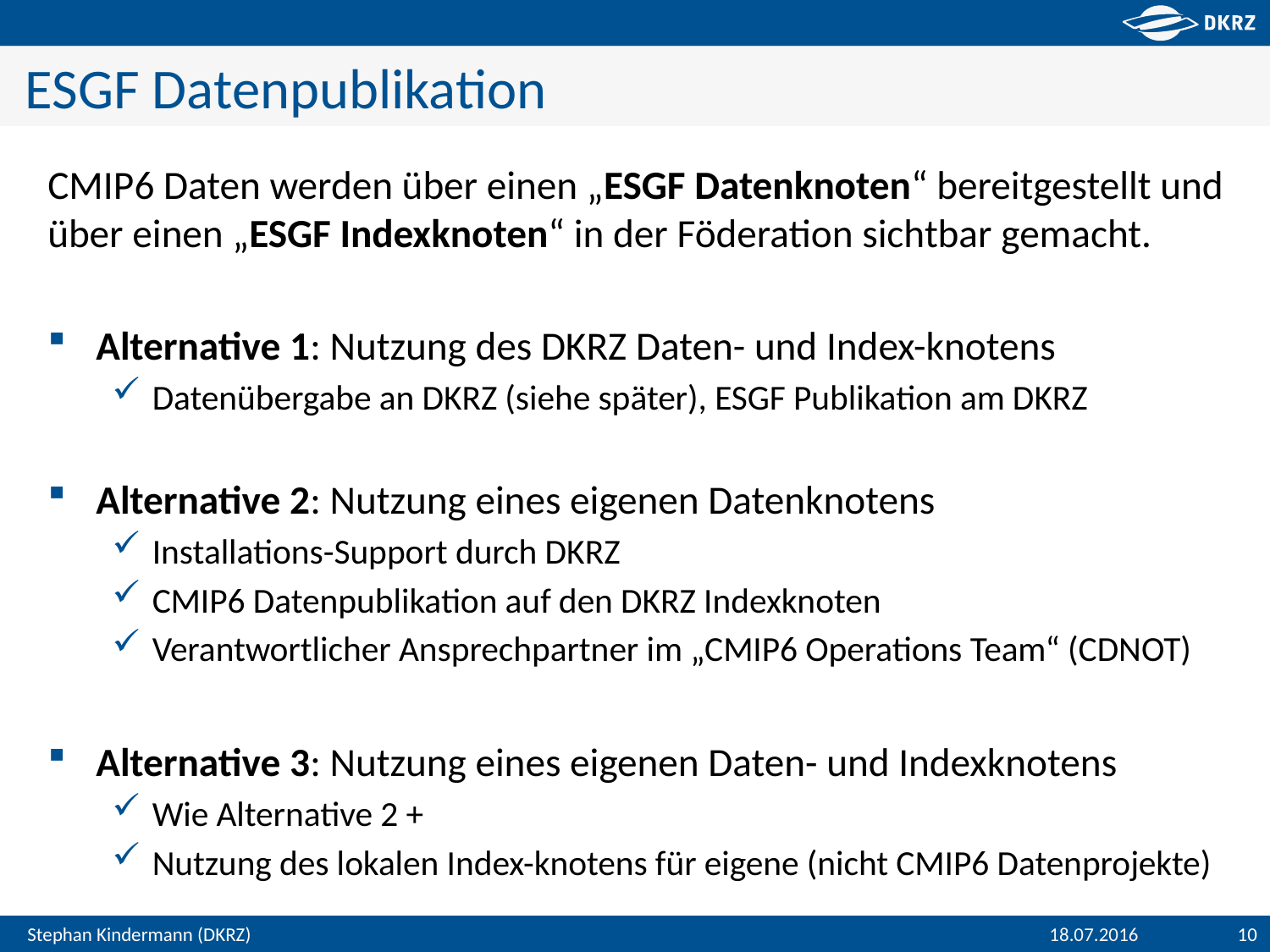

# ESGF Datenpublikation
CMIP6 Daten werden über einen „ESGF Datenknoten“ bereitgestellt und über einen „ESGF Indexknoten“ in der Föderation sichtbar gemacht.

Alternative 1: Nutzung des DKRZ Daten- und Index-knotens
Datenübergabe an DKRZ (siehe später), ESGF Publikation am DKRZ

Alternative 2: Nutzung eines eigenen Datenknotens
Installations-Support durch DKRZ
CMIP6 Datenpublikation auf den DKRZ Indexknoten
Verantwortlicher Ansprechpartner im „CMIP6 Operations Team“ (CDNOT)

Alternative 3: Nutzung eines eigenen Daten- und Indexknotens
Wie Alternative 2 +
Nutzung des lokalen Index-knotens für eigene (nicht CMIP6 Datenprojekte)
18.07.2016
10